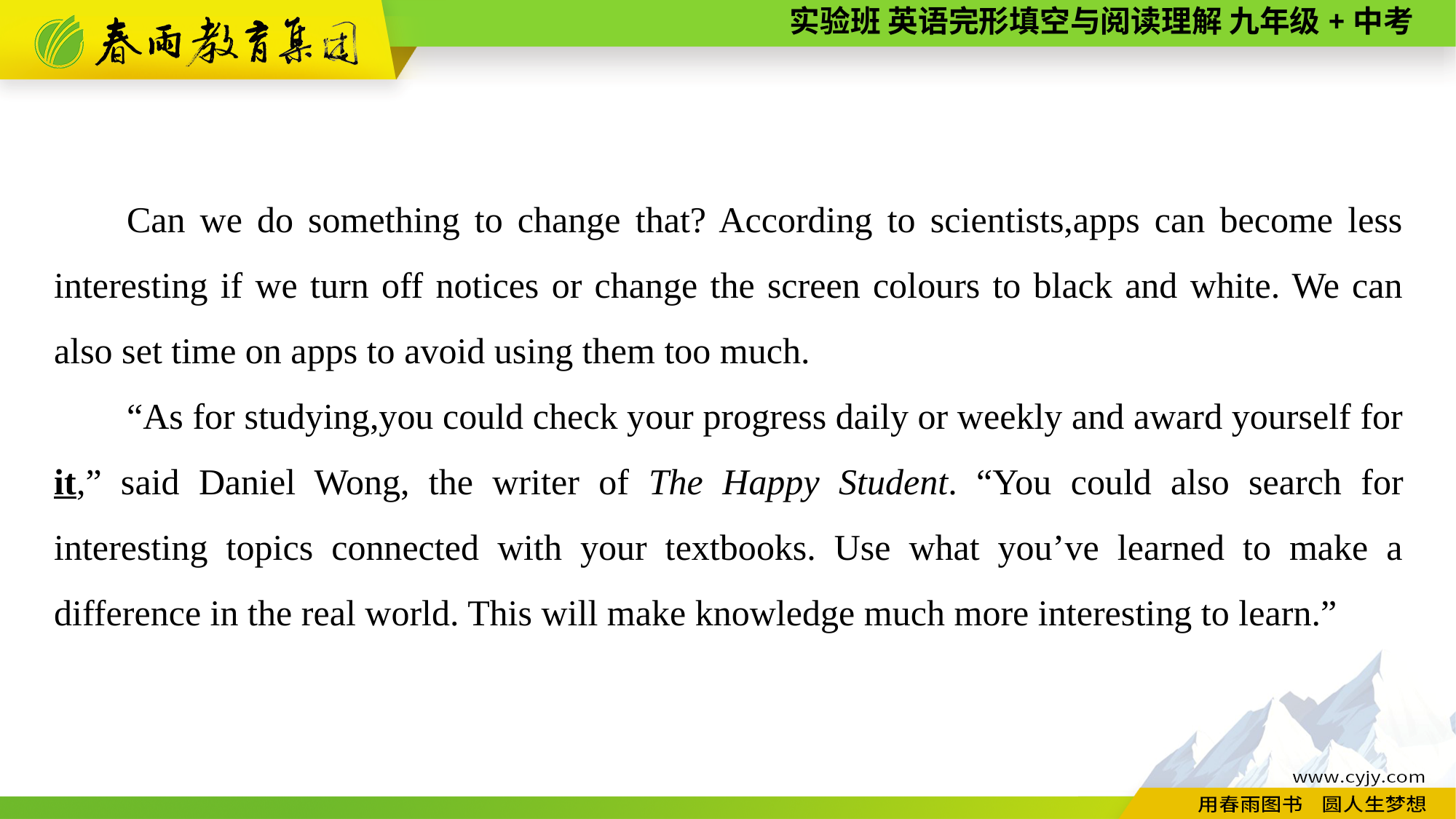

Can we do something to change that? According to scientists,apps can become less interesting if we turn off notices or change the screen colours to black and white. We can also set time on apps to avoid using them too much.
“As for studying,you could check your progress daily or weekly and award yourself for it,” said Daniel Wong, the writer of The Happy Student. “You could also search for interesting topics connected with your textbooks. Use what you’ve learned to make a difference in the real world. This will make knowledge much more interesting to learn.”